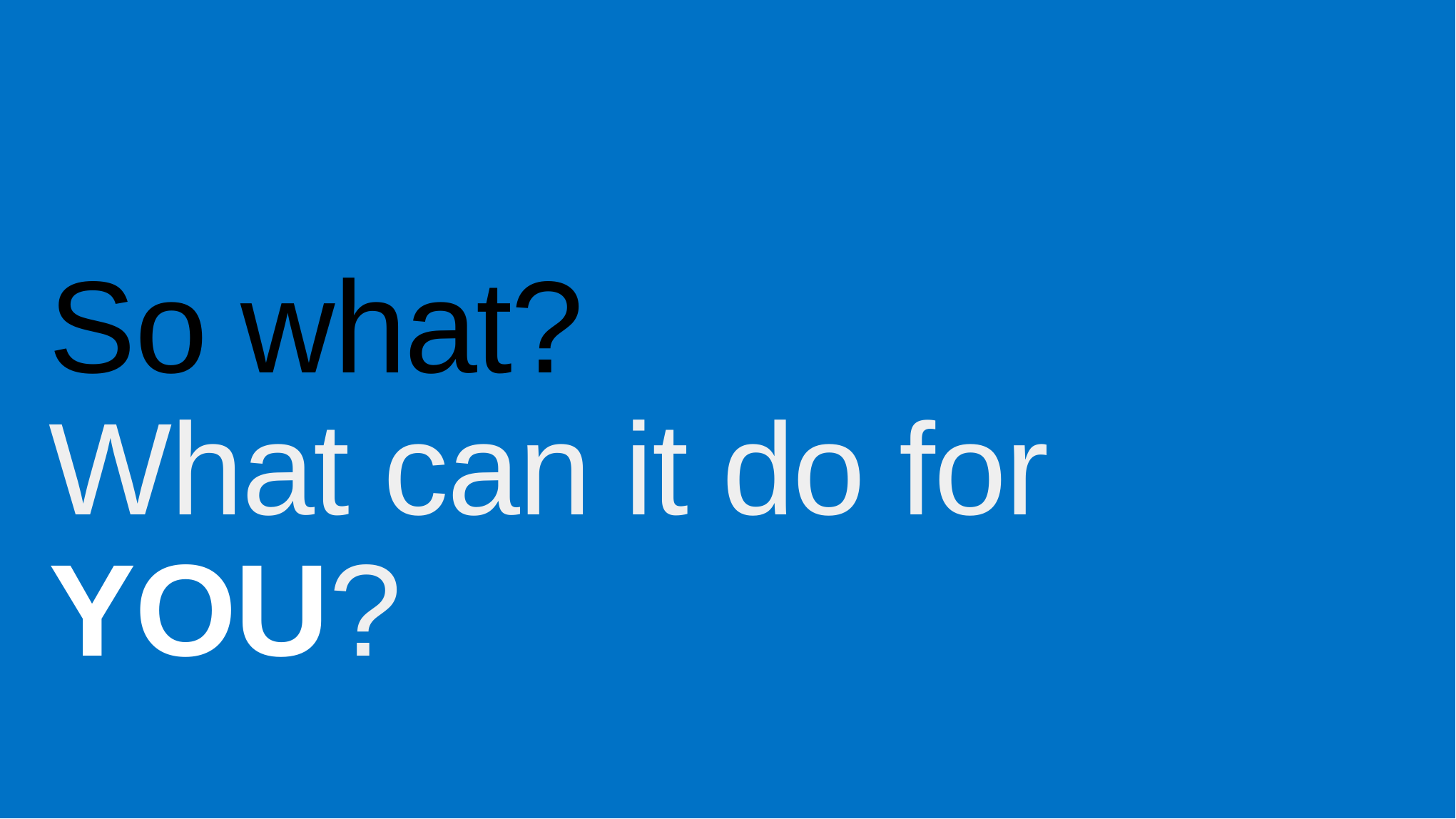

# So what?
What can it do for YOU?